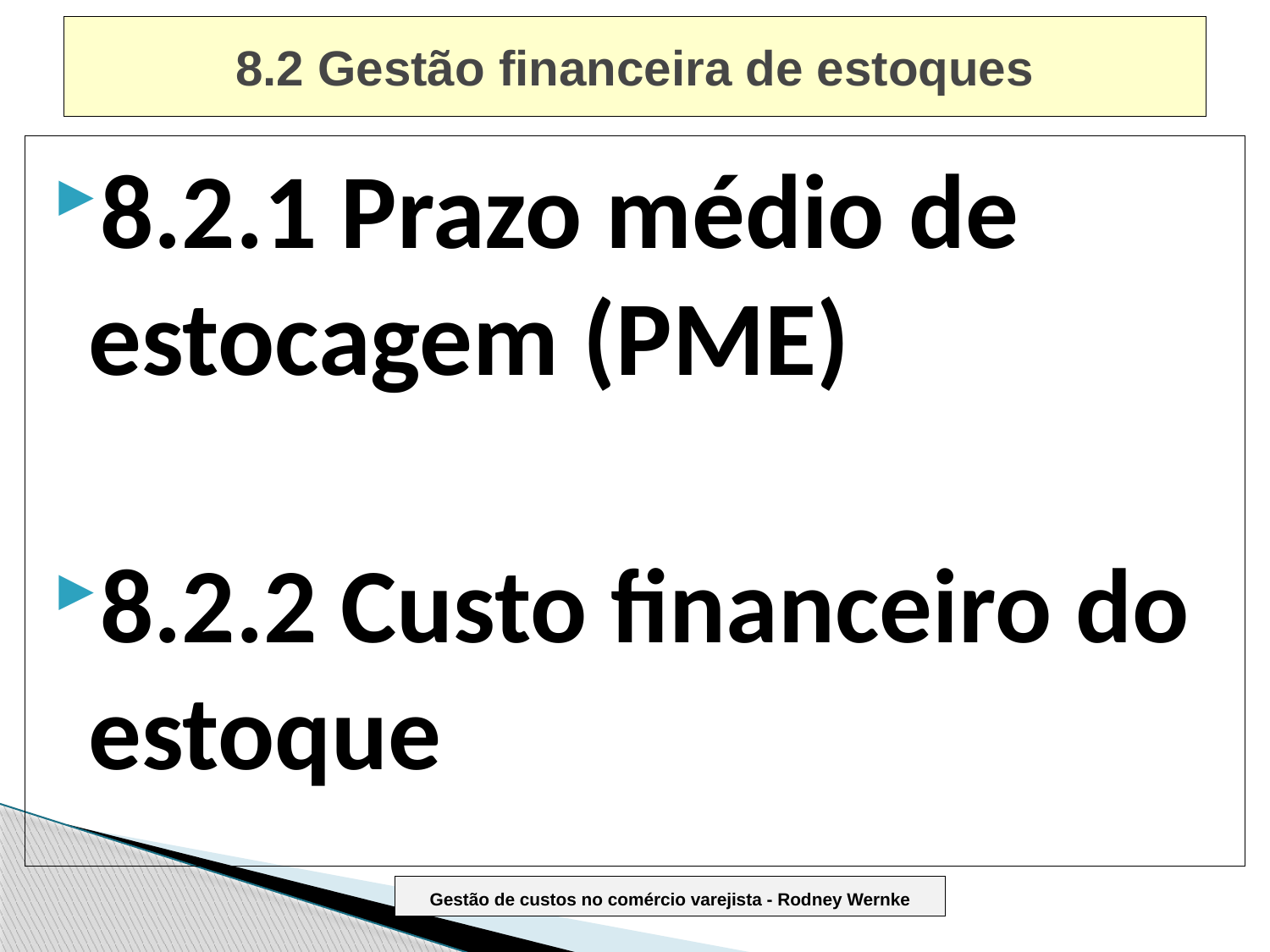

# 8.2 Gestão financeira de estoques
8.2.1 Prazo médio de estocagem (PME)

8.2.2 Custo financeiro do estoque
Gestão de custos no comércio varejista - Rodney Wernke